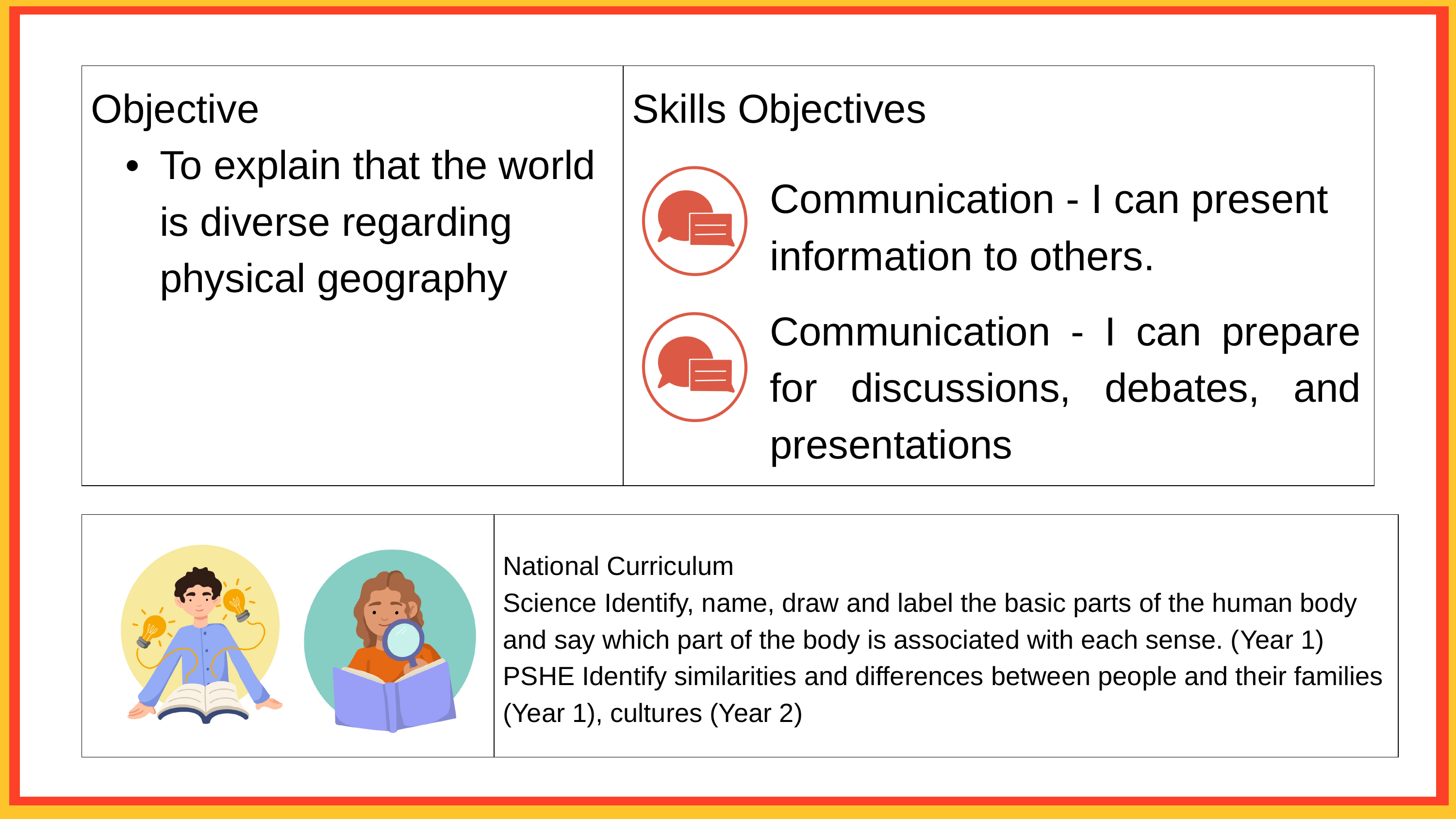

| Objective To explain that the world is diverse regarding physical geography | Skills Objectives |
| --- | --- |

Communication - I can present information to others.
Communication - I can prepare for discussions, debates, and presentations

|  |
| --- |
| National Curriculum Science Identify, name, draw and label the basic parts of the human body and say which part of the body is associated with each sense. (Year 1) PSHE Identify similarities and differences between people and their families (Year 1), cultures (Year 2) |
| --- |